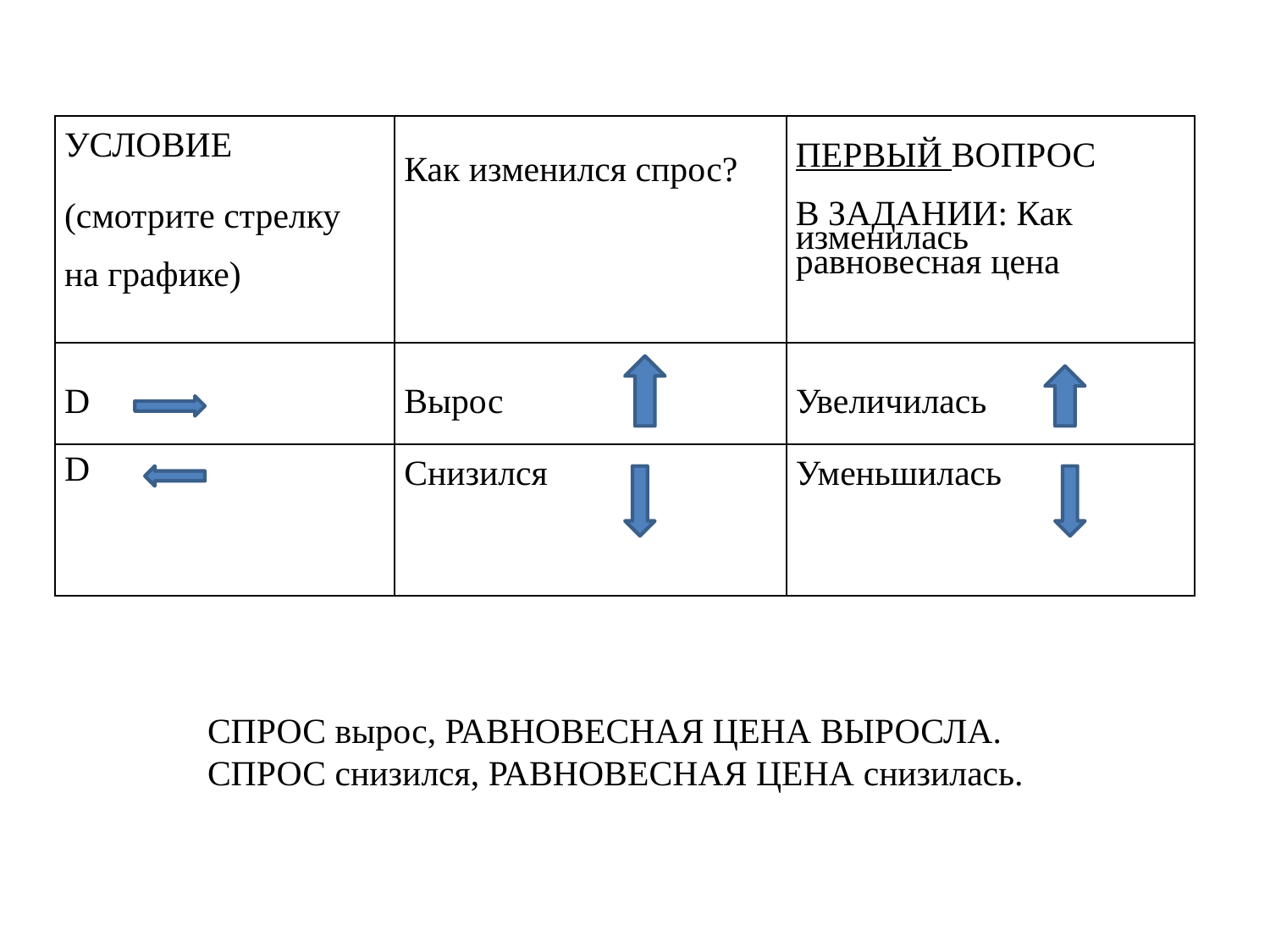

| УСЛОВИЕ (смотрите стрелку на графике) | Как изменился спрос? | ПЕРВЫЙ ВОПРОС В ЗАДАНИИ: Как изменилась равновесная цена |
| --- | --- | --- |
| D | Вырос | Увеличилась |
| D | Снизился | Уменьшилась |

СПРОС вырос, РАВНОВЕСНАЯ ЦЕНА ВЫРОСЛА. СПРОС снизился, РАВНОВЕСНАЯ ЦЕНА снизилась.